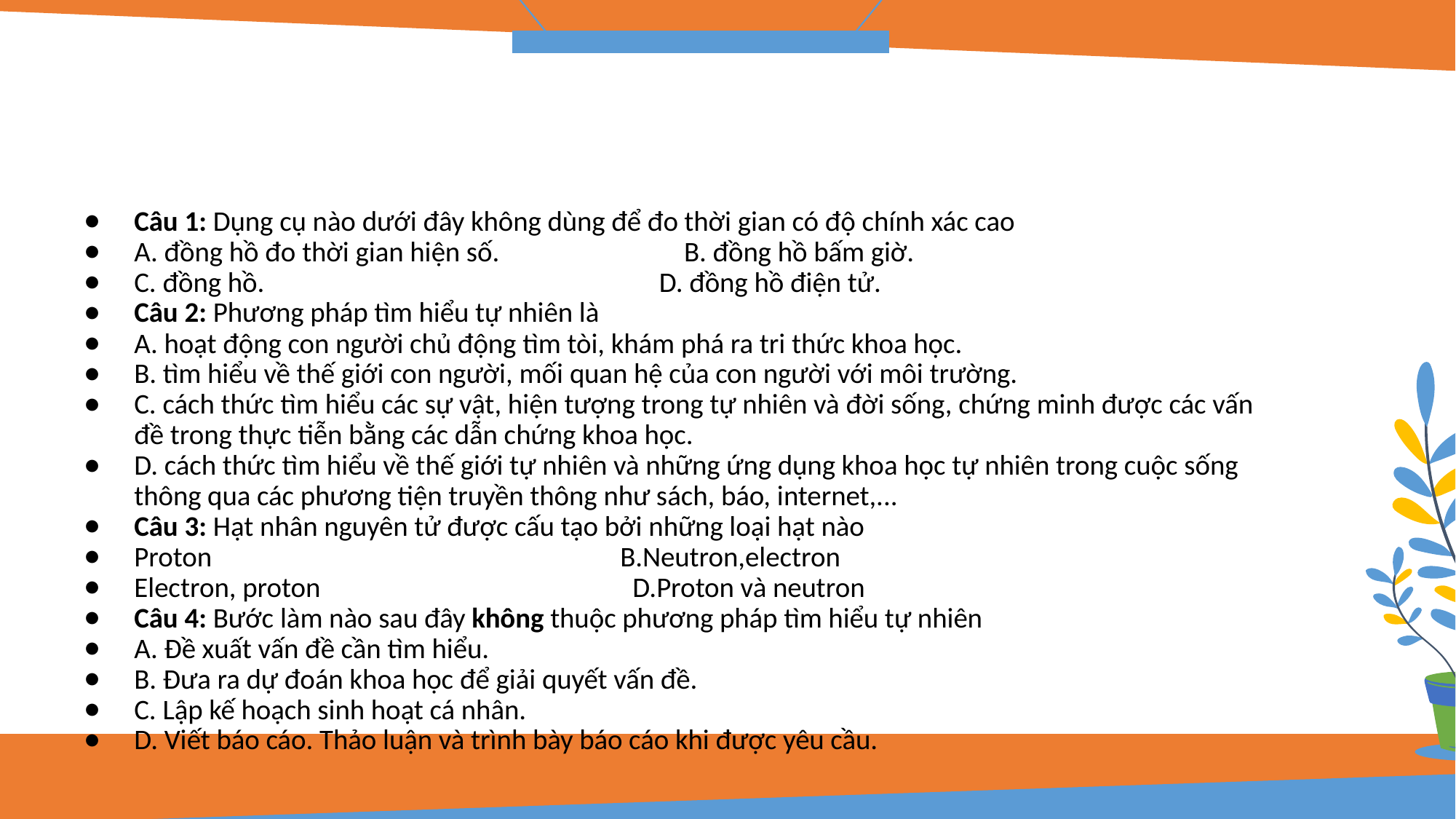

#
Câu 1: Dụng cụ nào dưới đây không dùng để đo thời gian có độ chính xác cao
A. đồng hồ đo thời gian hiện số.                             B. đồng hồ bấm giờ.
C. đồng hồ.                                                              D. đồng hồ điện tử.
Câu 2: Phương pháp tìm hiểu tự nhiên là
A. hoạt động con người chủ động tìm tòi, khám phá ra tri thức khoa học.
B. tìm hiểu về thế giới con người, mối quan hệ của con người với môi trường.
C. cách thức tìm hiểu các sự vật, hiện tượng trong tự nhiên và đời sống, chứng minh được các vấn đề trong thực tiễn bằng các dẫn chứng khoa học.
D. cách thức tìm hiểu về thế giới tự nhiên và những ứng dụng khoa học tự nhiên trong cuộc sống thông qua các phương tiện truyền thông như sách, báo, internet,...
Câu 3: Hạt nhân nguyên tử được cấu tạo bởi những loại hạt nào
Proton                                                                B.Neutron,electron
Electron, proton                                                 D.Proton và neutron
Câu 4: Bước làm nào sau đây không thuộc phương pháp tìm hiểu tự nhiên
A. Đề xuất vấn đề cần tìm hiểu.
B. Đưa ra dự đoán khoa học để giải quyết vấn đề.
C. Lập kế hoạch sinh hoạt cá nhân.
D. Viết báo cáo. Thảo luận và trình bày báo cáo khi được yêu cầu.